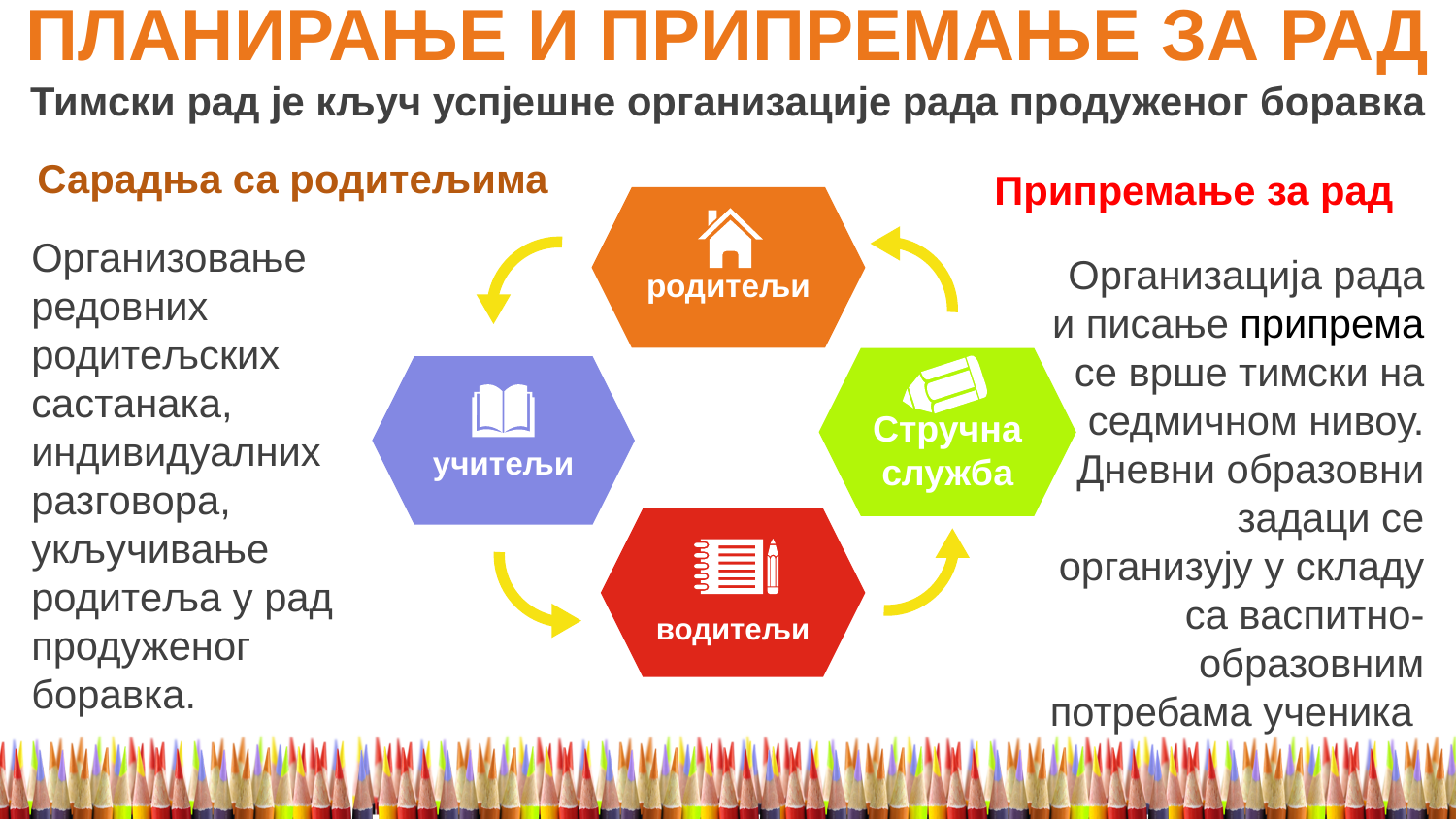

ПЛАНИРАЊЕ И ПРИПРЕМАЊЕ ЗА РАД
Тимски рад је кључ успјешне организације рада продуженог боравка
Сарадња са родитељима
Организовање редовних родитељских састанака, индивидуалних разговора, укључивање родитеља у рад продуженог боравка.
Припремање за рад
Организација рада и писање припрема се врше тимски на седмичном нивоу. Дневни образовни задаци се организују у складу са васпитно-образовним потребама ученика

родитељи

Стручна служба

учитељи

водитељи